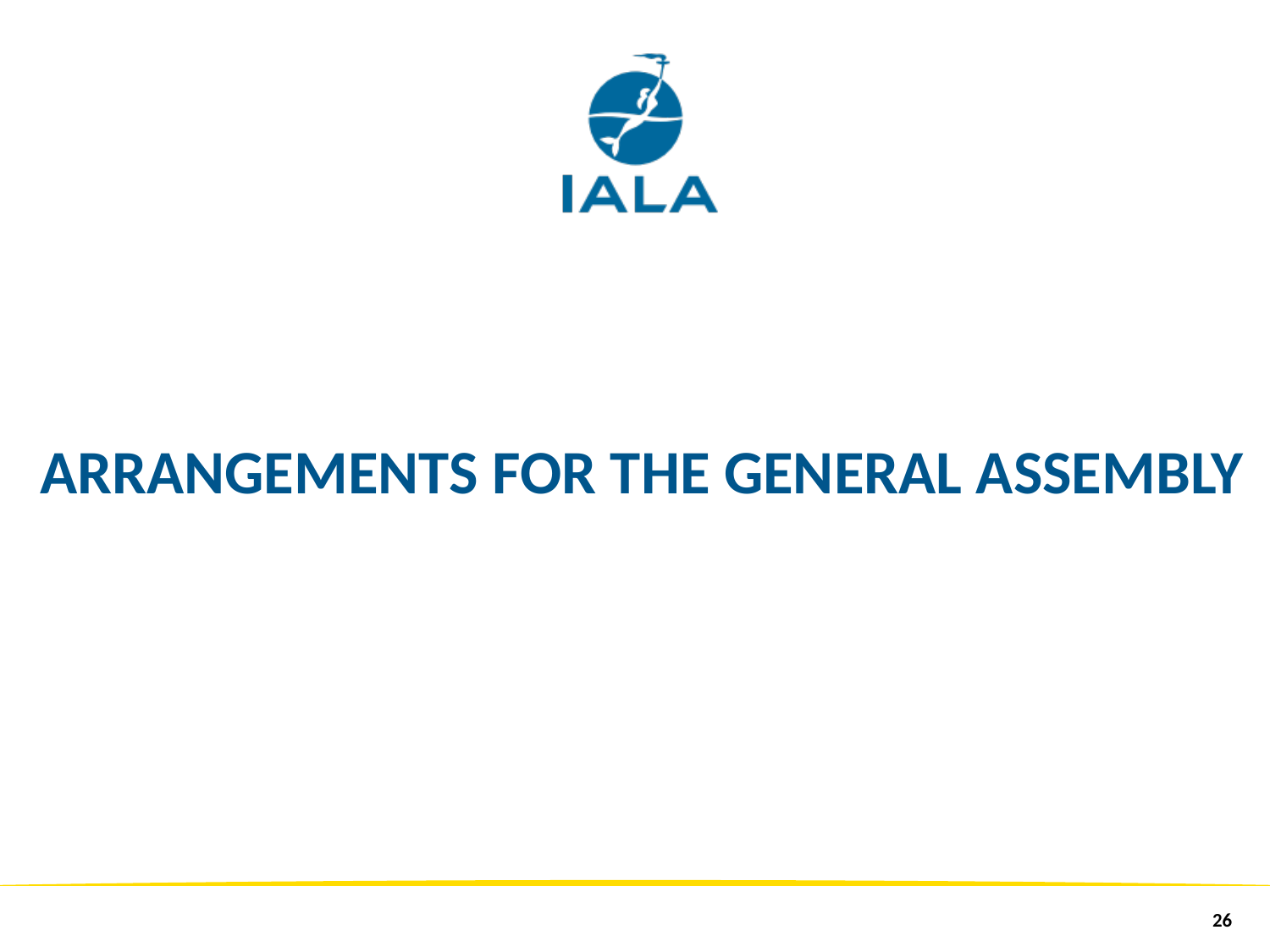

# Arrangements for the general assembly

26